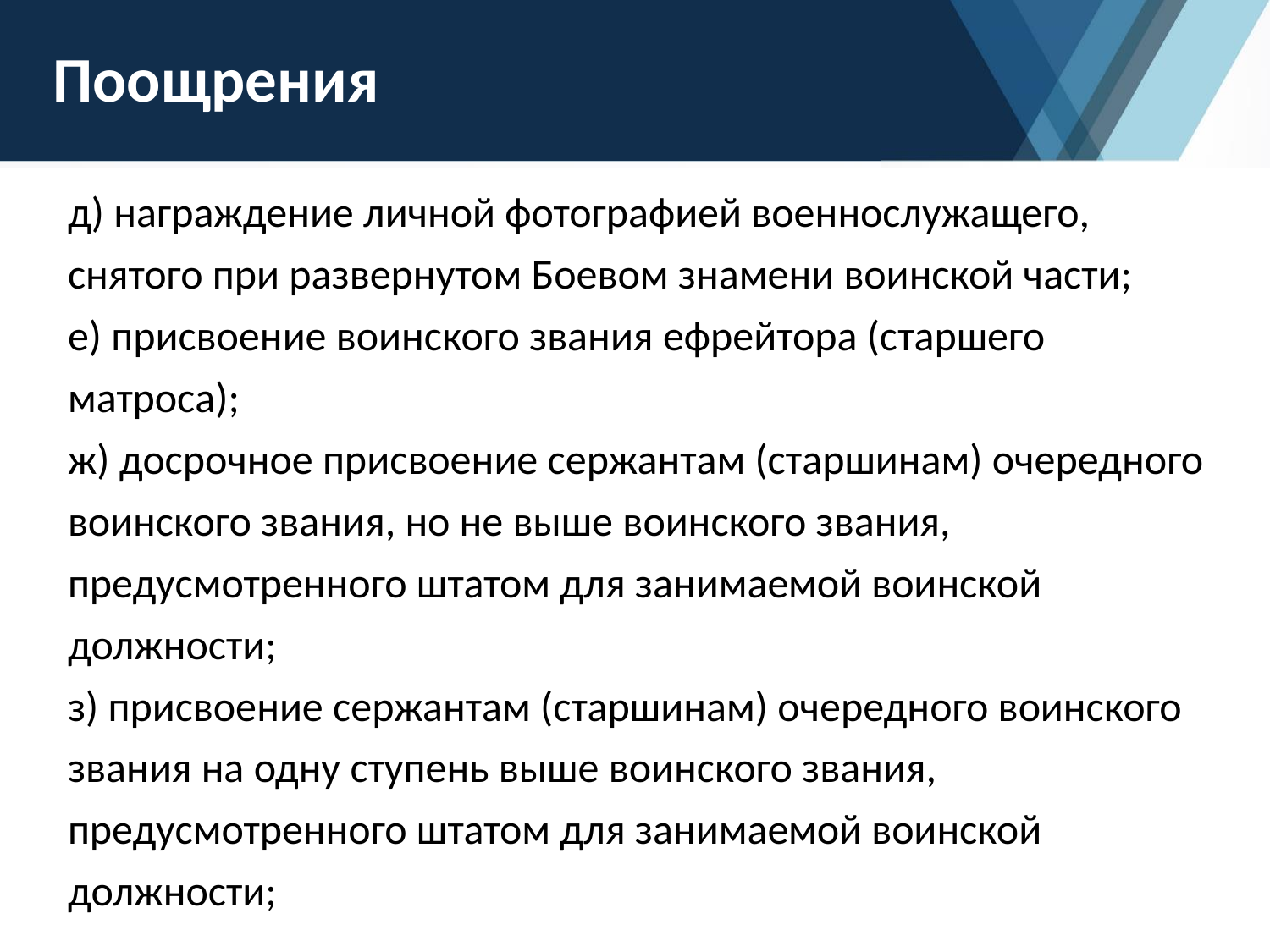

# Поощрения
д) награждение личной фотографией военнослужащего, снятого при развернутом Боевом знамени воинской части;
е) присвоение воинского звания ефрейтора (старшего матроса);
ж) досрочное присвоение сержантам (старшинам) очередного воинского звания, но не выше воинского звания, предусмотренного штатом для занимаемой воинской должности;
з) присвоение сержантам (старшинам) очередного воинского звания на одну ступень выше воинского звания, предусмотренного штатом для занимаемой воинской должности;